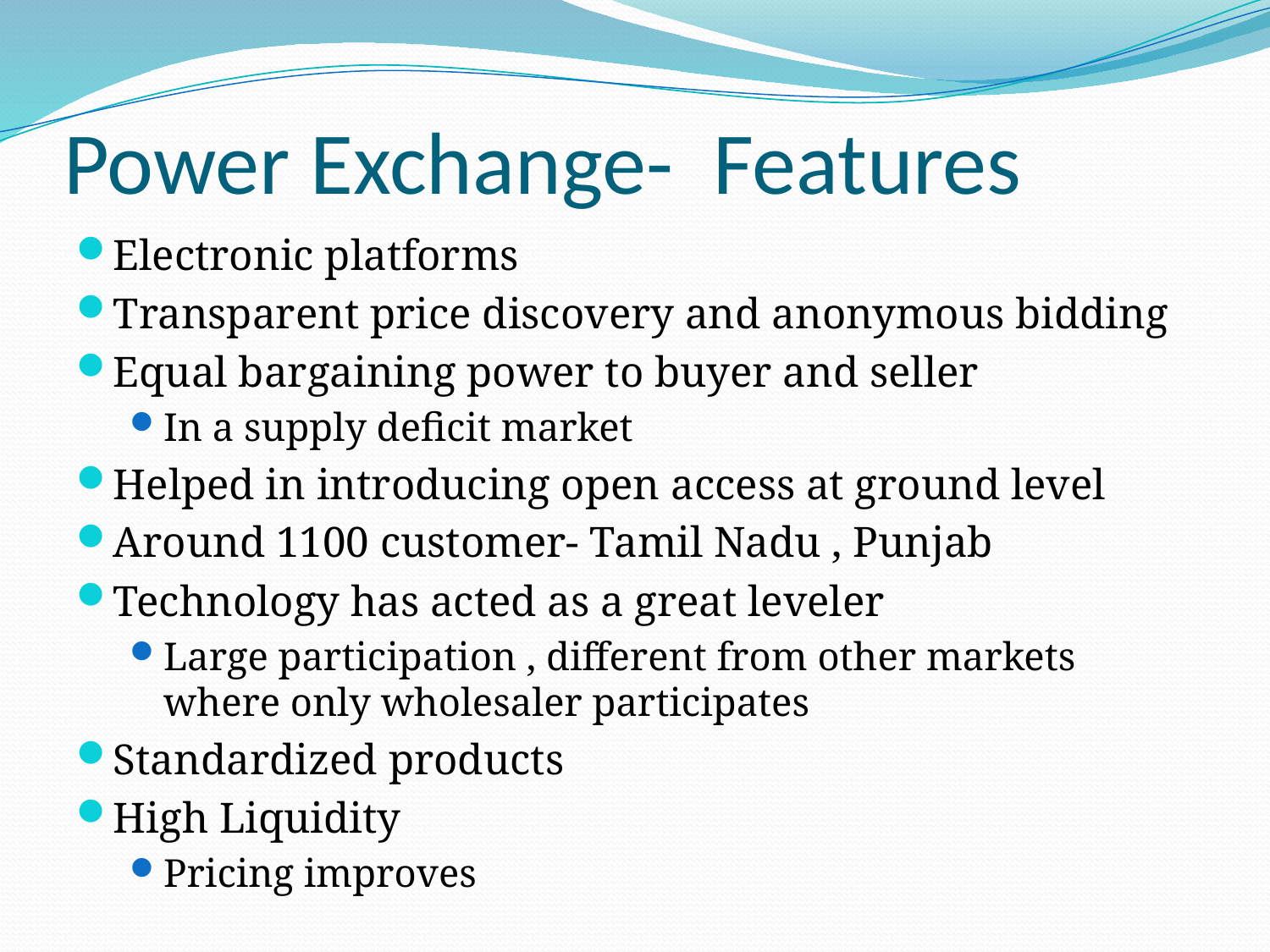

# Power Exchange-  Features
Electronic platforms
Transparent price discovery and anonymous bidding
Equal bargaining power to buyer and seller
In a supply deficit market
Helped in introducing open access at ground level
Around 1100 customer- Tamil Nadu , Punjab
Technology has acted as a great leveler
Large participation , different from other markets where only wholesaler participates
Standardized products
High Liquidity
Pricing improves